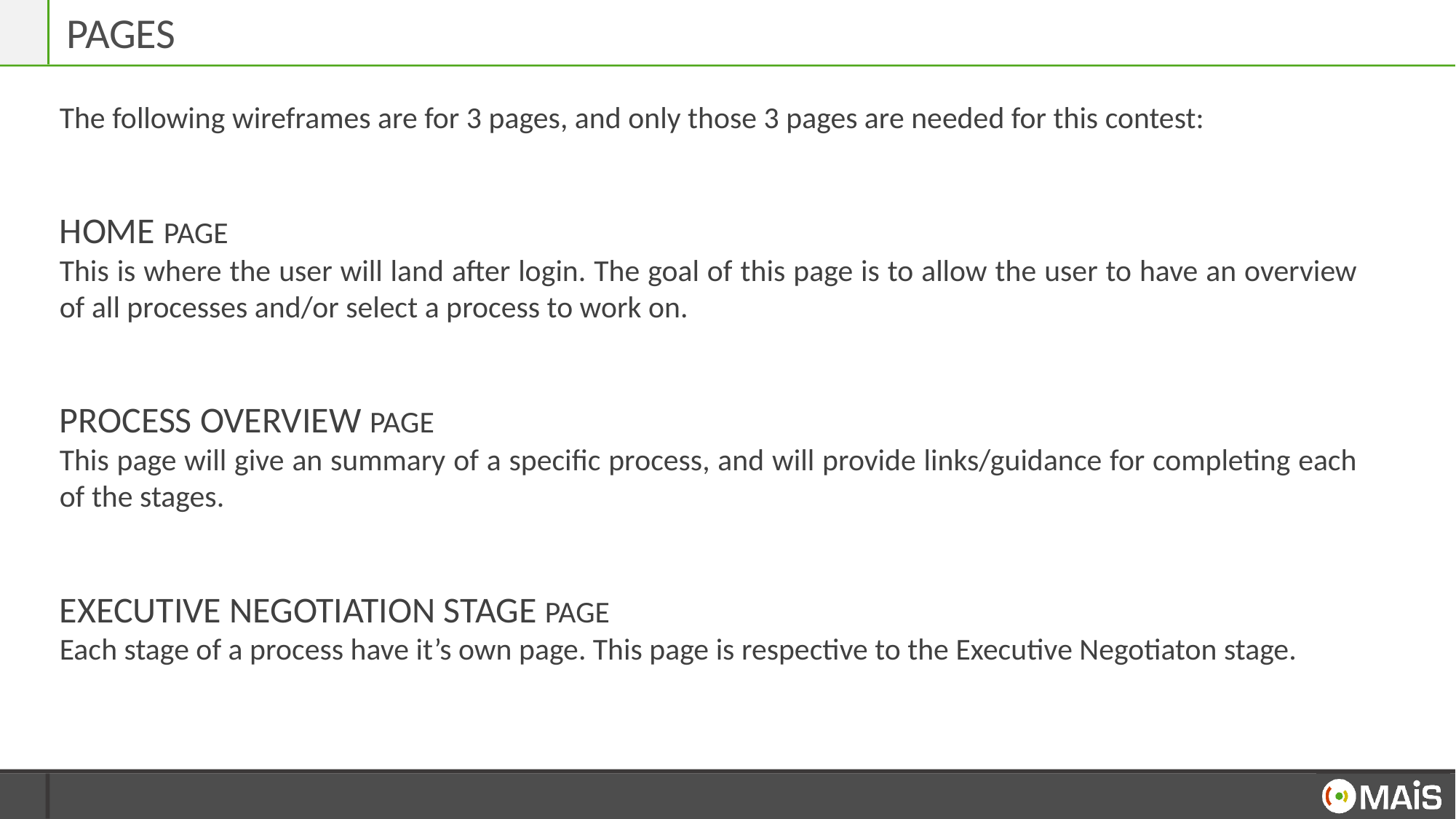

# PAGES
The following wireframes are for 3 pages, and only those 3 pages are needed for this contest:

HOME PAGE
This is where the user will land after login. The goal of this page is to allow the user to have an overview of all processes and/or select a process to work on.

PROCESS OVERVIEW PAGE
This page will give an summary of a specific process, and will provide links/guidance for completing each of the stages.

EXECUTIVE NEGOTIATION STAGE PAGE
Each stage of a process have it’s own page. This page is respective to the Executive Negotiaton stage.